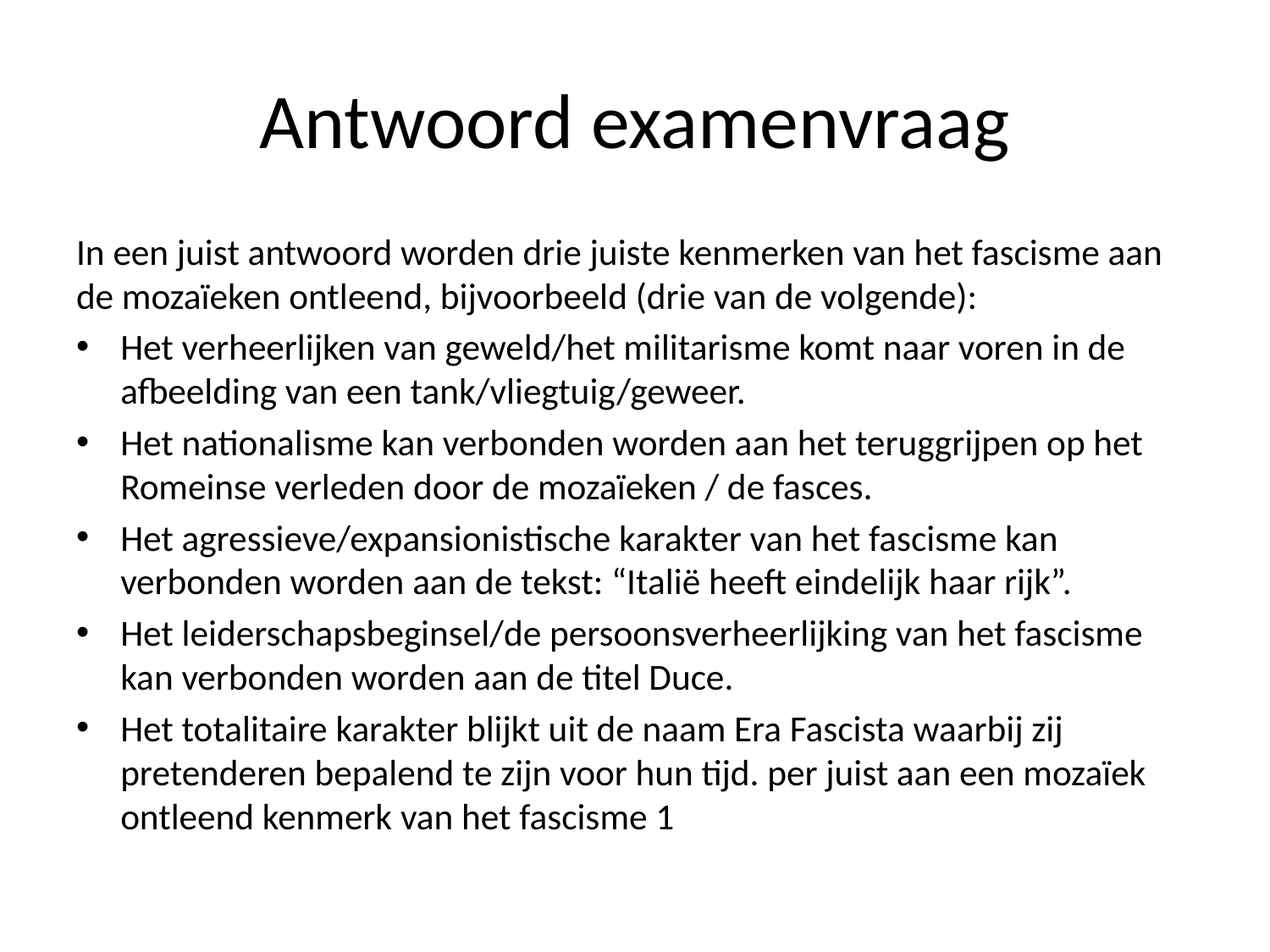

# Antwoord examenvraag
In een juist antwoord worden drie juiste kenmerken van het fascisme aan de mozaïeken ontleend, bijvoorbeeld (drie van de volgende):
Het verheerlijken van geweld/het militarisme komt naar voren in de afbeelding van een tank/vliegtuig/geweer.
Het nationalisme kan verbonden worden aan het teruggrijpen op het Romeinse verleden door de mozaïeken / de fasces.
Het agressieve/expansionistische karakter van het fascisme kan verbonden worden aan de tekst: “Italië heeft eindelijk haar rijk”.
Het leiderschapsbeginsel/de persoonsverheerlijking van het fascisme kan verbonden worden aan de titel Duce.
Het totalitaire karakter blijkt uit de naam Era Fascista waarbij zij pretenderen bepalend te zijn voor hun tijd. per juist aan een mozaïek ontleend kenmerk van het fascisme 1